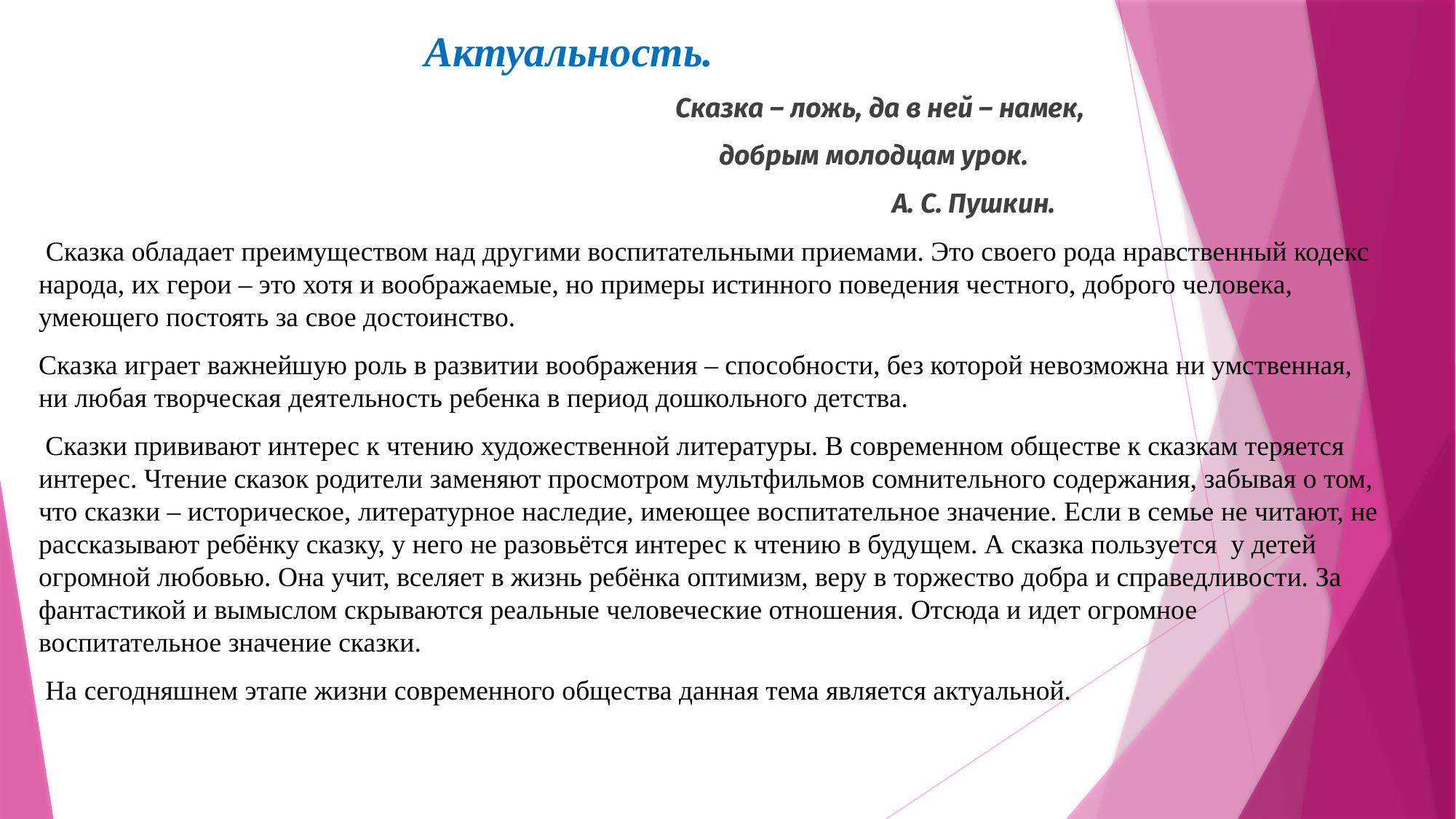

#
                                                           Актуальность.
                                                                                                       Сказка – ложь, да в ней – намек,
                                                                                                              добрым молодцам урок.
                                                                                                                                          А. С. Пушкин.
 Сказка обладает преимуществом над другими воспитательными приемами. Это своего рода нравственный кодекс народа, их герои – это хотя и воображаемые, но примеры истинного поведения честного, доброго человека, умеющего постоять за свое достоинство.
Сказка играет важнейшую роль в развитии воображения – способности, без которой невозможна ни умственная, ни любая творческая деятельность ребенка в период дошкольного детства.
 Сказки прививают интерес к чтению художественной литературы. В современном обществе к сказкам теряется интерес. Чтение сказок родители заменяют просмотром мультфильмов сомнительного содержания, забывая о том, что сказки – историческое, литературное наследие, имеющее воспитательное значение. Если в семье не читают, не рассказывают ребёнку сказку, у него не разовьётся интерес к чтению в будущем. А сказка пользуется  у детей огромной любовью. Она учит, вселяет в жизнь ребёнка оптимизм, веру в торжество добра и справедливости. За фантастикой и вымыслом скрываются реальные человеческие отношения. Отсюда и идет огромное воспитательное значение сказки.
 На сегодняшнем этапе жизни современного общества данная тема является актуальной.